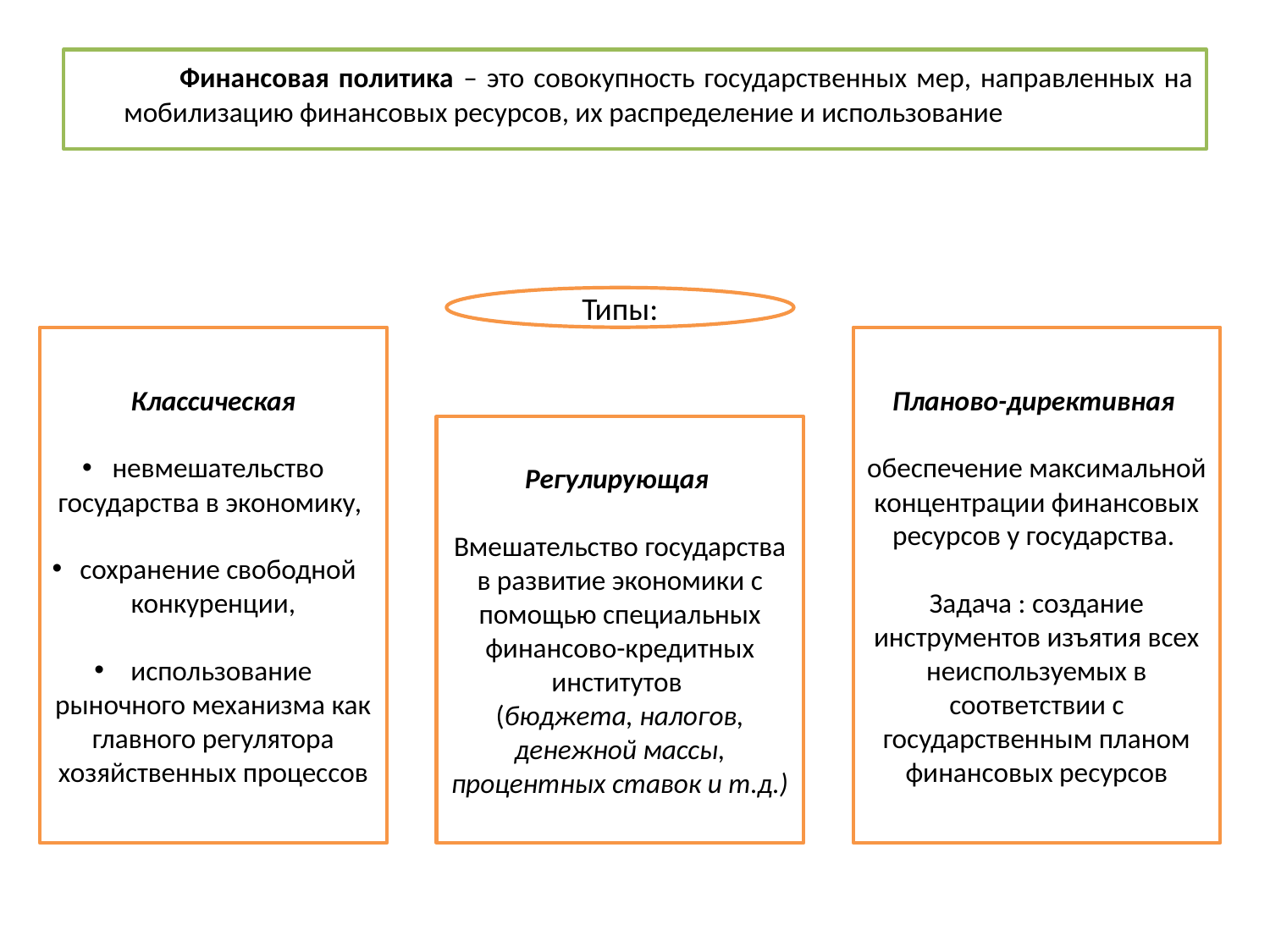

Финансовая политика – это совокупность государственных мер, направленных на мобилизацию финансовых ресурсов, их распределение и использование
Типы:
Классическая

невмешательство государства в экономику,

сохранение свободной конкуренции,

 использование рыночного механизма как главного регулятора хозяйственных процессов
Планово-директивная

обеспечение максимальной концентрации финансовых ресурсов у государства.

Задача : создание инструментов изъятия всех неиспользуемых в соответствии с государственным планом финансовых ресурсов
Регулирующая

Вмешательство государства в развитие экономики с помощью специальных финансово-кредитных институтов
(бюджета, налогов, денежной массы, процентных ставок и т.д.)